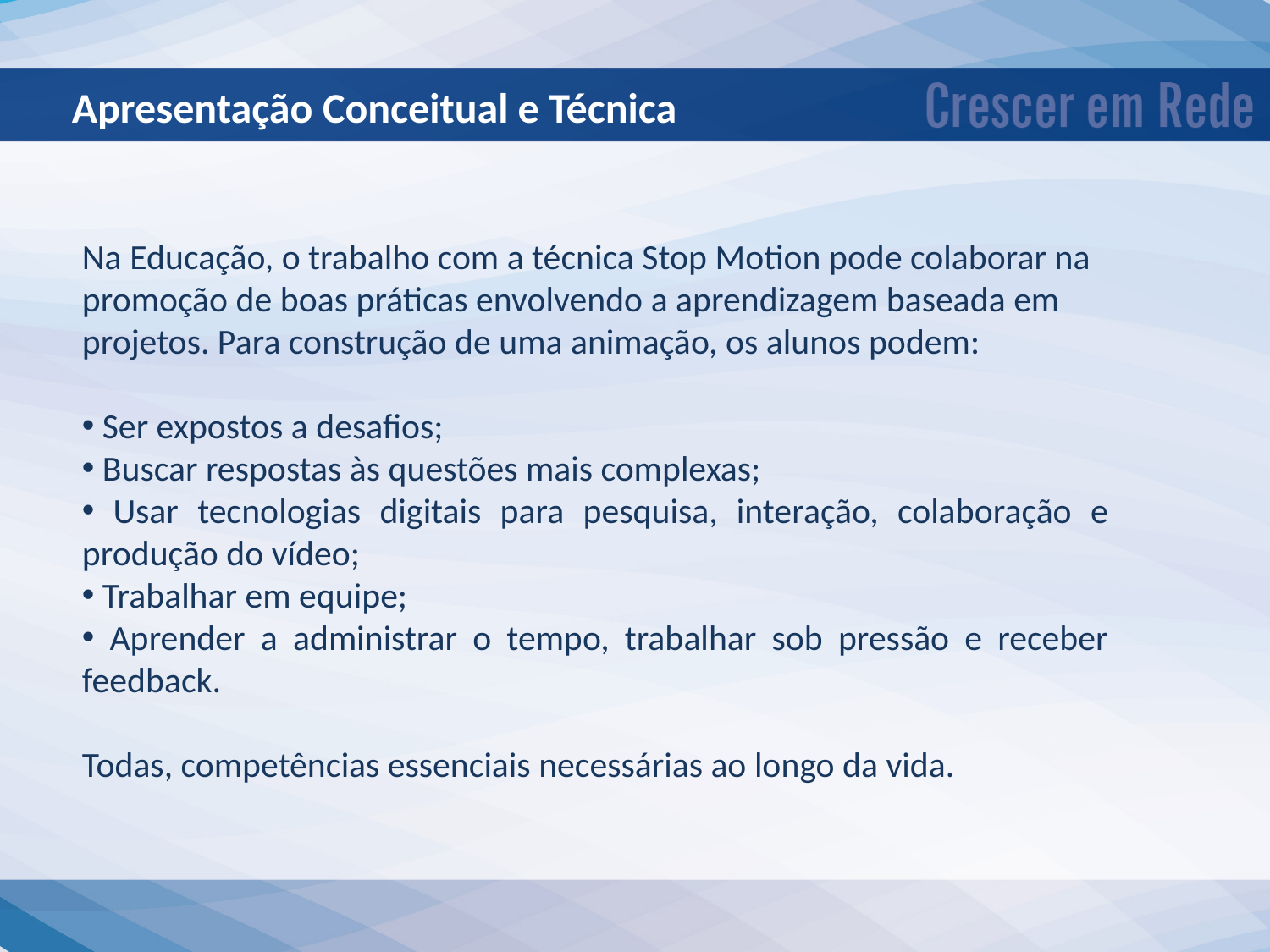

Apresentação Conceitual e Técnica
Na Educação, o trabalho com a técnica Stop Motion pode colaborar na promoção de boas práticas envolvendo a aprendizagem baseada em projetos. Para construção de uma animação, os alunos podem:

 Ser expostos a desafios;
 Buscar respostas às questões mais complexas;
 Usar tecnologias digitais para pesquisa, interação, colaboração e produção do vídeo;
 Trabalhar em equipe;
 Aprender a administrar o tempo, trabalhar sob pressão e receber feedback.

Todas, competências essenciais necessárias ao longo da vida.